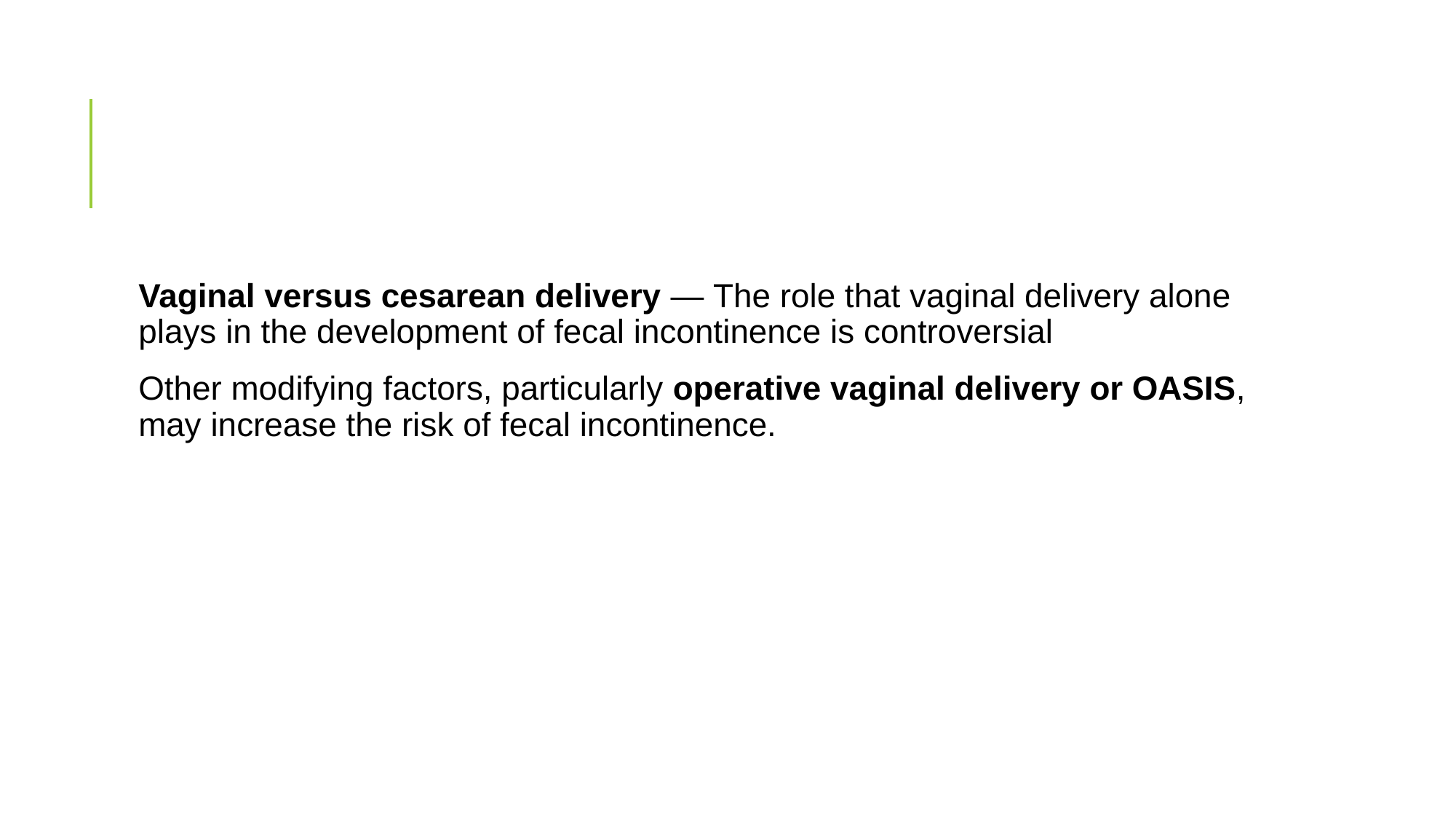

#
Vaginal versus cesarean delivery — The role that vaginal delivery alone plays in the development of fecal incontinence is controversial
Other modifying factors, particularly operative vaginal delivery or OASIS, may increase the risk of fecal incontinence.